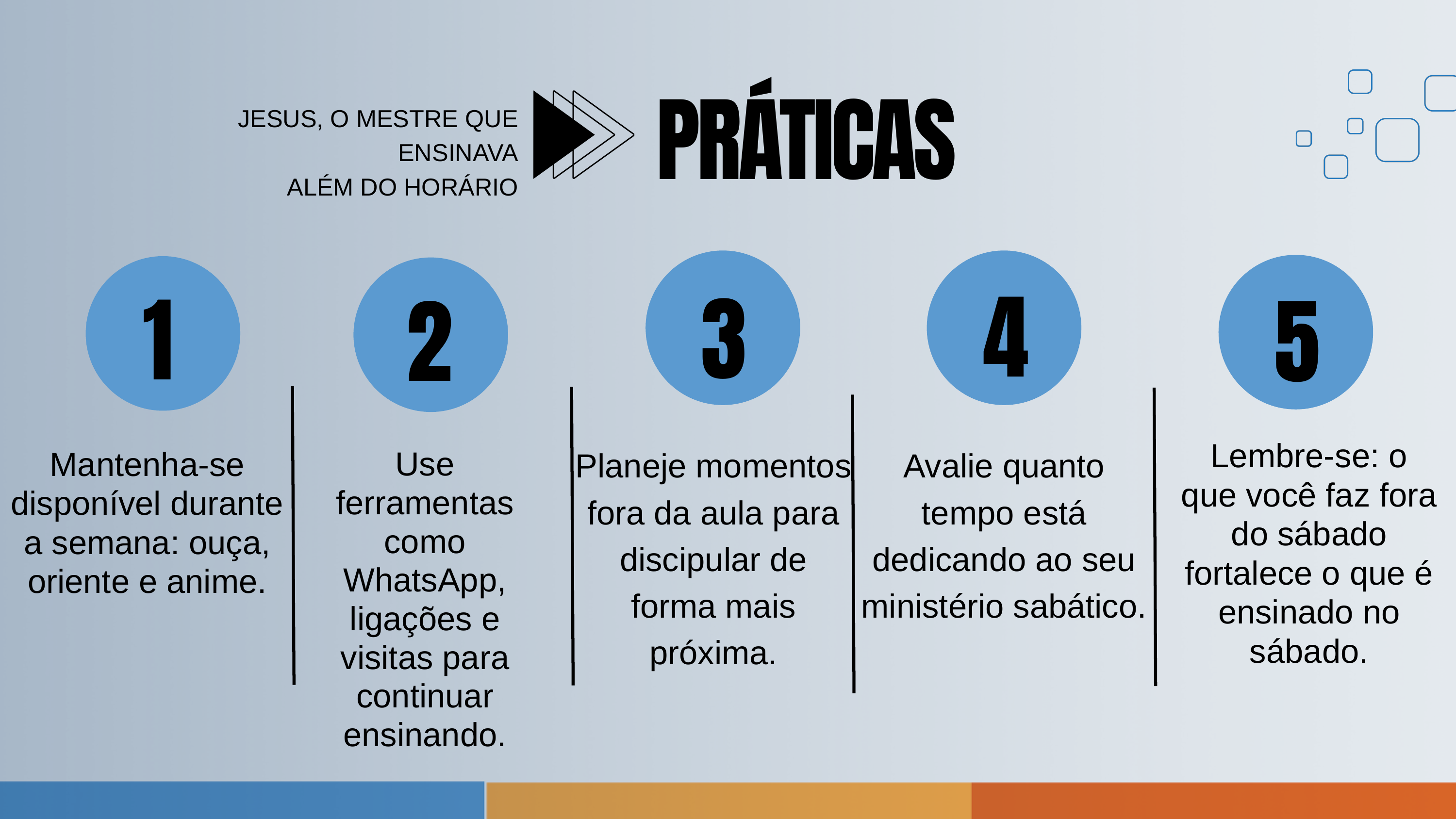

PRÁTICAS

JESUS, O MESTRE QUE ENSINAVA
ALÉM DO HORÁRIO

4
3
1
2
5

Lembre-se: o que você faz fora do sábado fortalece o que é ensinado no sábado.
Planeje momentos fora da aula para discipular de forma mais próxima.
Avalie quanto tempo está dedicando ao seu ministério sabático.
Mantenha-se disponível durante a semana: ouça, oriente e anime.
Use ferramentas como WhatsApp, ligações e visitas para continuar ensinando.